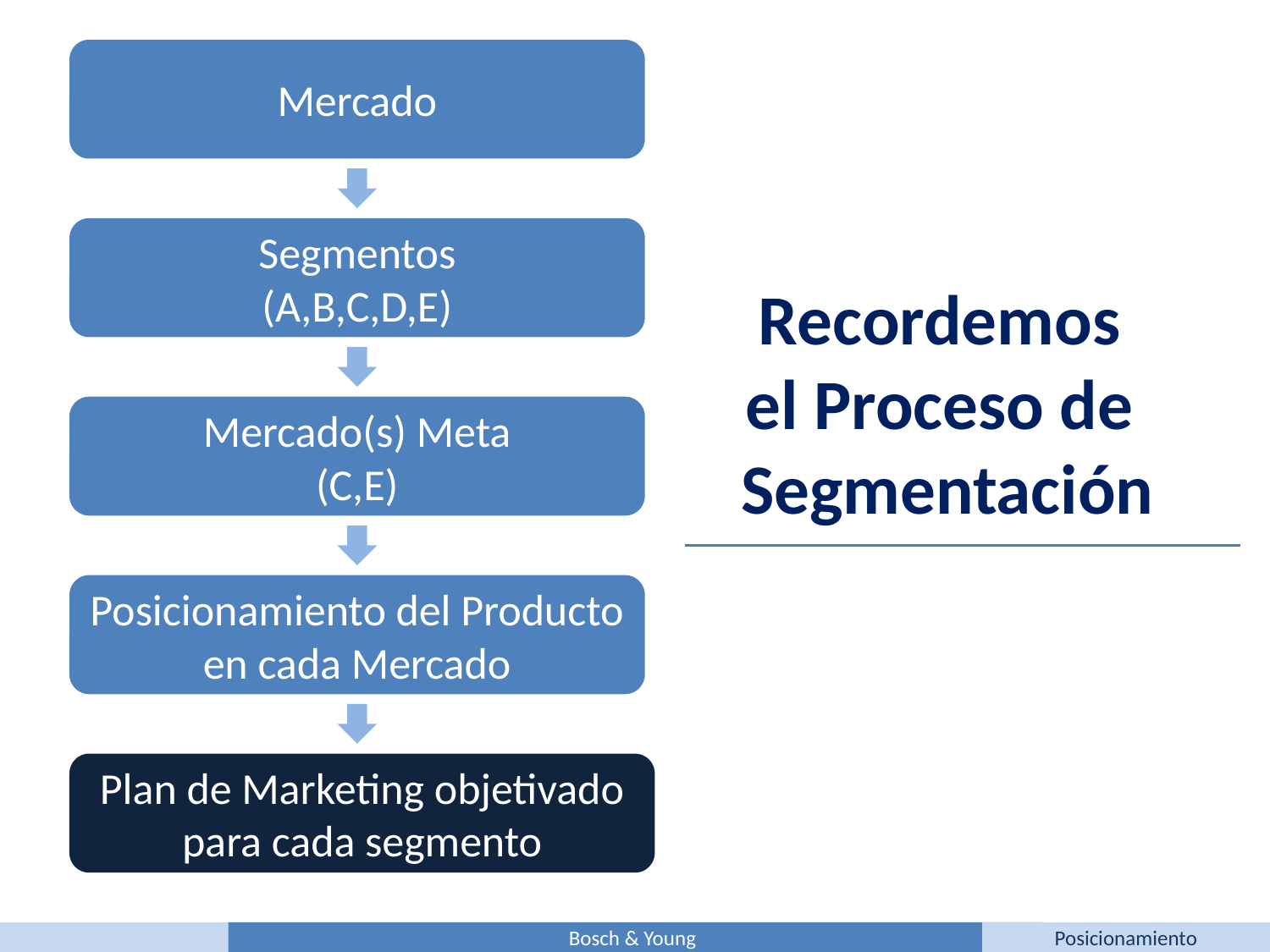

Mercado

Segmentos
(A,B,C,D,E)

Mercado(s) Meta
(C,E)

Posicionamiento del Producto en cada Mercado

Plan de Marketing objetivado para cada segmento
Recordemos
el Proceso de
Segmentación

Bosch & Young
Posicionamiento